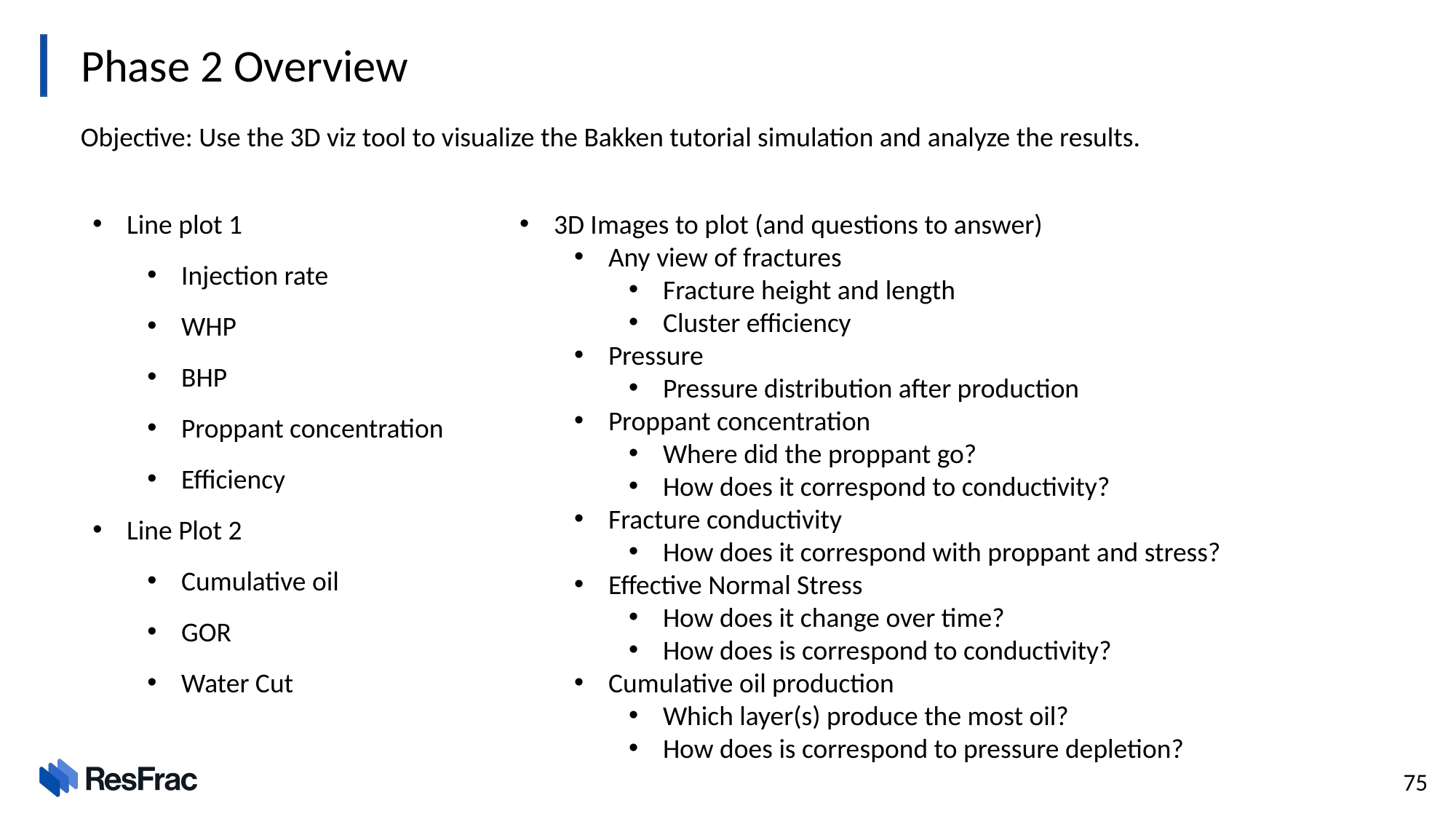

# Phase 2 Overview
Objective: Use the 3D viz tool to visualize the Bakken tutorial simulation and analyze the results.
Line plot 1
Injection rate
WHP
BHP
Proppant concentration
Efficiency
Line Plot 2
Cumulative oil
GOR
Water Cut
3D Images to plot (and questions to answer)
Any view of fractures
Fracture height and length
Cluster efficiency
Pressure
Pressure distribution after production
Proppant concentration
Where did the proppant go?
How does it correspond to conductivity?
Fracture conductivity
How does it correspond with proppant and stress?
Effective Normal Stress
How does it change over time?
How does is correspond to conductivity?
Cumulative oil production
Which layer(s) produce the most oil?
How does is correspond to pressure depletion?
75